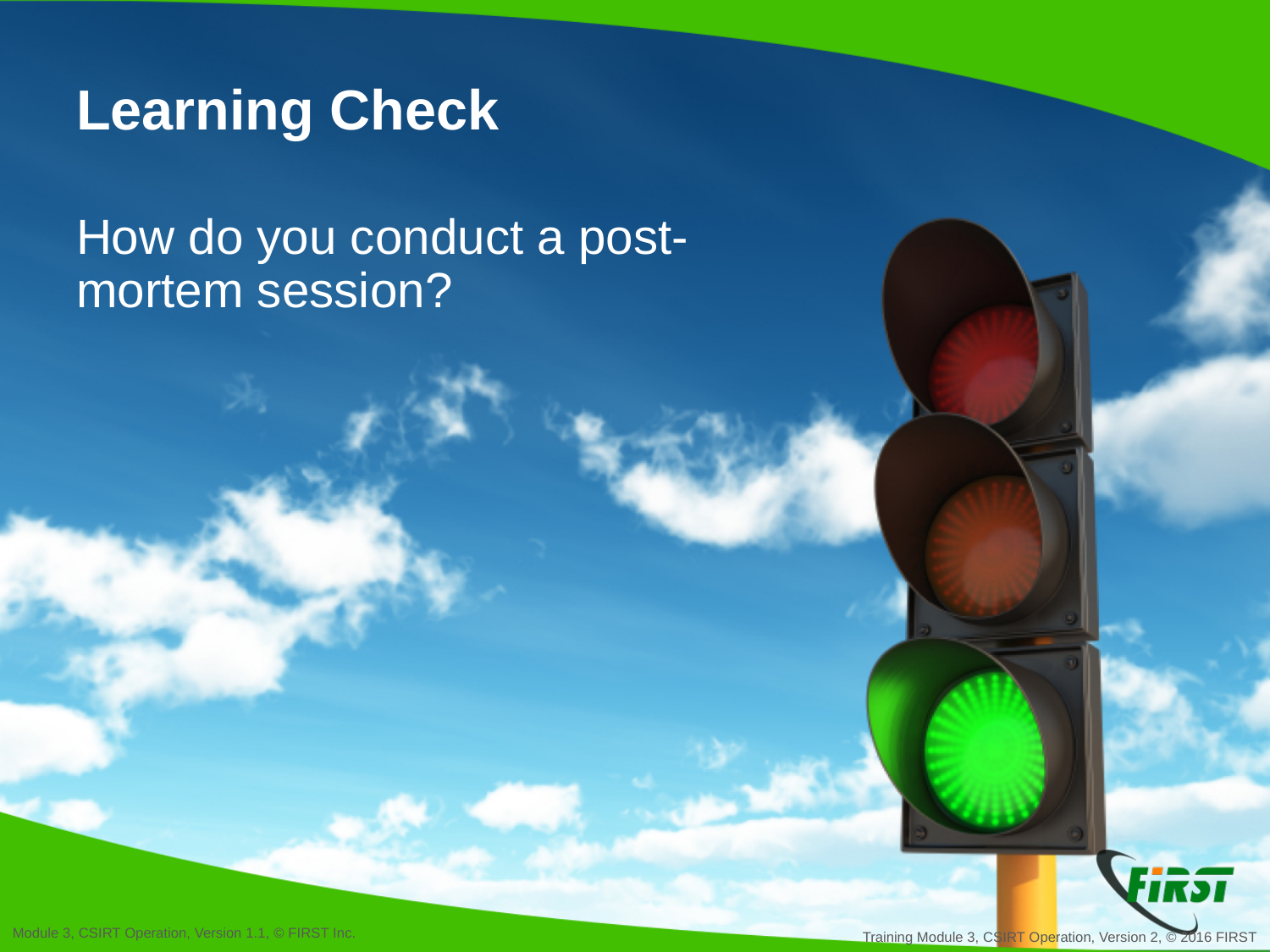

# Learning Check
How do you conduct a post-mortem session?
Training Module 3, CSIRT Operation, Version 2, © 2016 FIRST